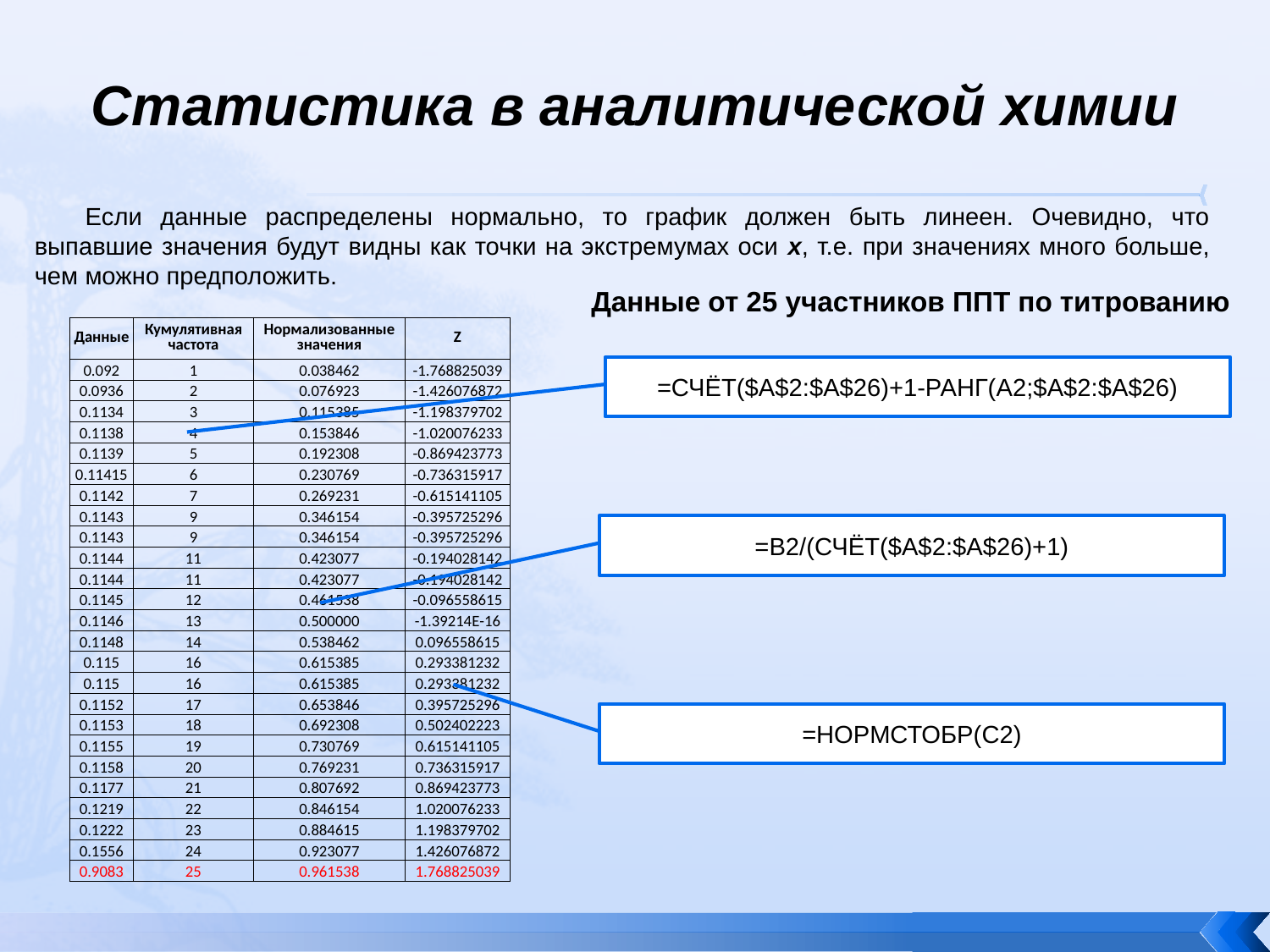

# Статистика в аналитической химии
Если данные распределены нормально, то график должен быть линеен. Очевидно, что выпавшие значения будут видны как точки на экстремумах оси х, т.е. при значениях много больше, чем можно предположить.
Данные от 25 участников ППТ по титрованию
| Данные | Кумулятивная частота | Нормализованные значения | Z |
| --- | --- | --- | --- |
| 0.092 | 1 | 0.038462 | -1.768825039 |
| 0.0936 | 2 | 0.076923 | -1.426076872 |
| 0.1134 | 3 | 0.115385 | -1.198379702 |
| 0.1138 | 4 | 0.153846 | -1.020076233 |
| 0.1139 | 5 | 0.192308 | -0.869423773 |
| 0.11415 | 6 | 0.230769 | -0.736315917 |
| 0.1142 | 7 | 0.269231 | -0.615141105 |
| 0.1143 | 9 | 0.346154 | -0.395725296 |
| 0.1143 | 9 | 0.346154 | -0.395725296 |
| 0.1144 | 11 | 0.423077 | -0.194028142 |
| 0.1144 | 11 | 0.423077 | -0.194028142 |
| 0.1145 | 12 | 0.461538 | -0.096558615 |
| 0.1146 | 13 | 0.500000 | -1.39214E-16 |
| 0.1148 | 14 | 0.538462 | 0.096558615 |
| 0.115 | 16 | 0.615385 | 0.293381232 |
| 0.115 | 16 | 0.615385 | 0.293381232 |
| 0.1152 | 17 | 0.653846 | 0.395725296 |
| 0.1153 | 18 | 0.692308 | 0.502402223 |
| 0.1155 | 19 | 0.730769 | 0.615141105 |
| 0.1158 | 20 | 0.769231 | 0.736315917 |
| 0.1177 | 21 | 0.807692 | 0.869423773 |
| 0.1219 | 22 | 0.846154 | 1.020076233 |
| 0.1222 | 23 | 0.884615 | 1.198379702 |
| 0.1556 | 24 | 0.923077 | 1.426076872 |
| 0.9083 | 25 | 0.961538 | 1.768825039 |
=СЧЁТ($A$2:$A$26)+1-РАНГ(A2;$A$2:$A$26)
=B2/(СЧЁТ($A$2:$A$26)+1)
=НОРМСТОБР(C2)